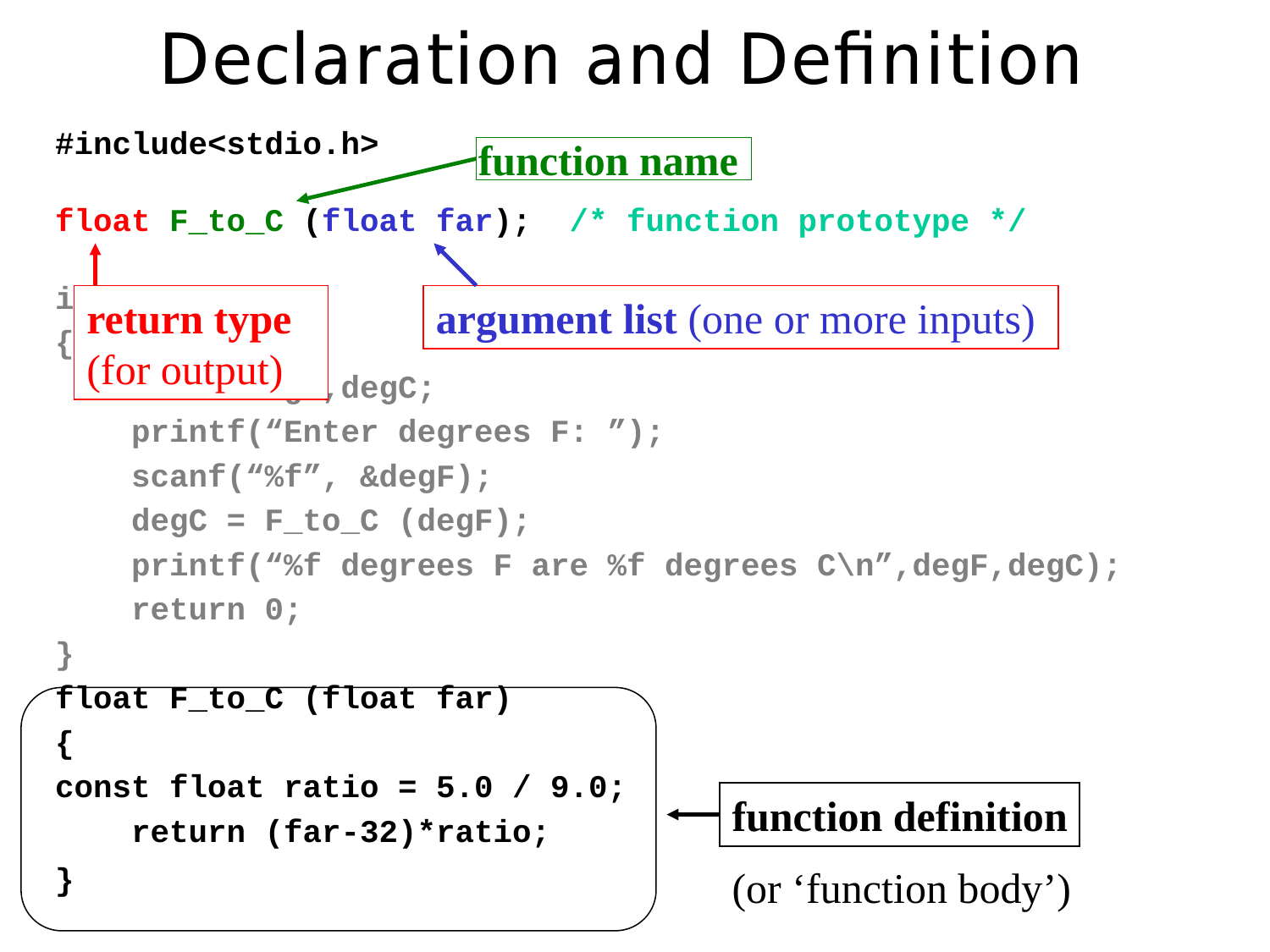

# Declaration and Definition
#include<stdio.h>

float F_to_C (float far);  /* function prototype */

int main(void)
{
    float degF,degC;
    printf(“Enter degrees F: ”);
    scanf(“%f”, &degF);
    degC = F_to_C (degF);
    printf(“%f degrees F are %f degrees C\n”,degF,degC);
    return 0;
}
float F_to_C (float far)
{
const float ratio = 5.0 / 9.0;
    return (far-32)*ratio;
}
function name

return type
(for output)
argument list (one or more inputs)

function definition
(or ‘function body’)